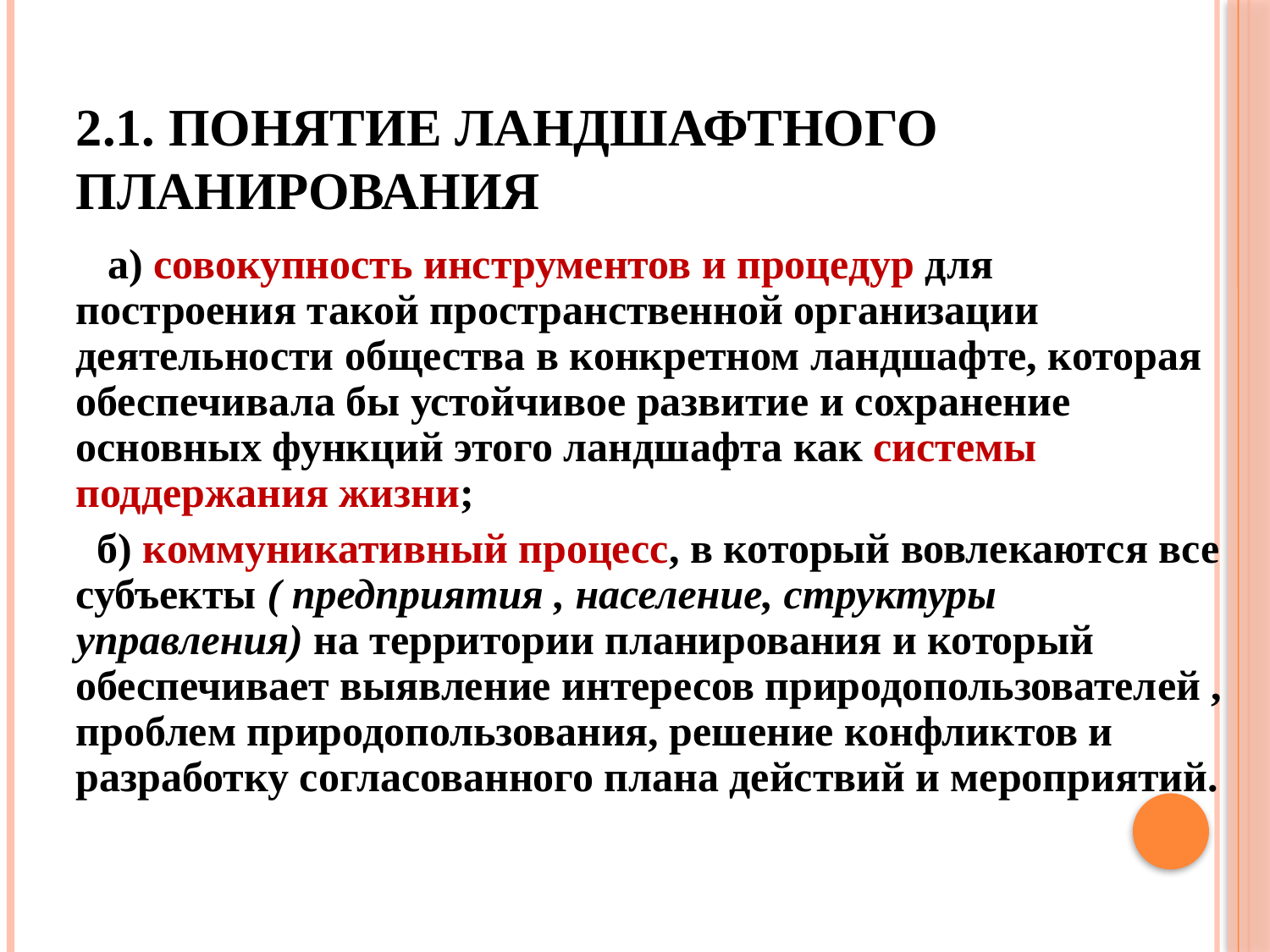

# 2.1. Понятие ландшафтного планирования
   а) совокупность инструментов и процедур для построения такой пространственной организации деятельности общества в конкретном ландшафте, которая обеспечивала бы устойчивое развитие и сохранение основных функций этого ландшафта как системы поддержания жизни;
  б) коммуникативный процесс, в который вовлекаются все субъекты ( предприятия , население, структуры управления) на территории планирования и который обеспечивает выявление интересов природопользователей , проблем природопользования, решение конфликтов и разработку согласованного плана действий и мероприятий.